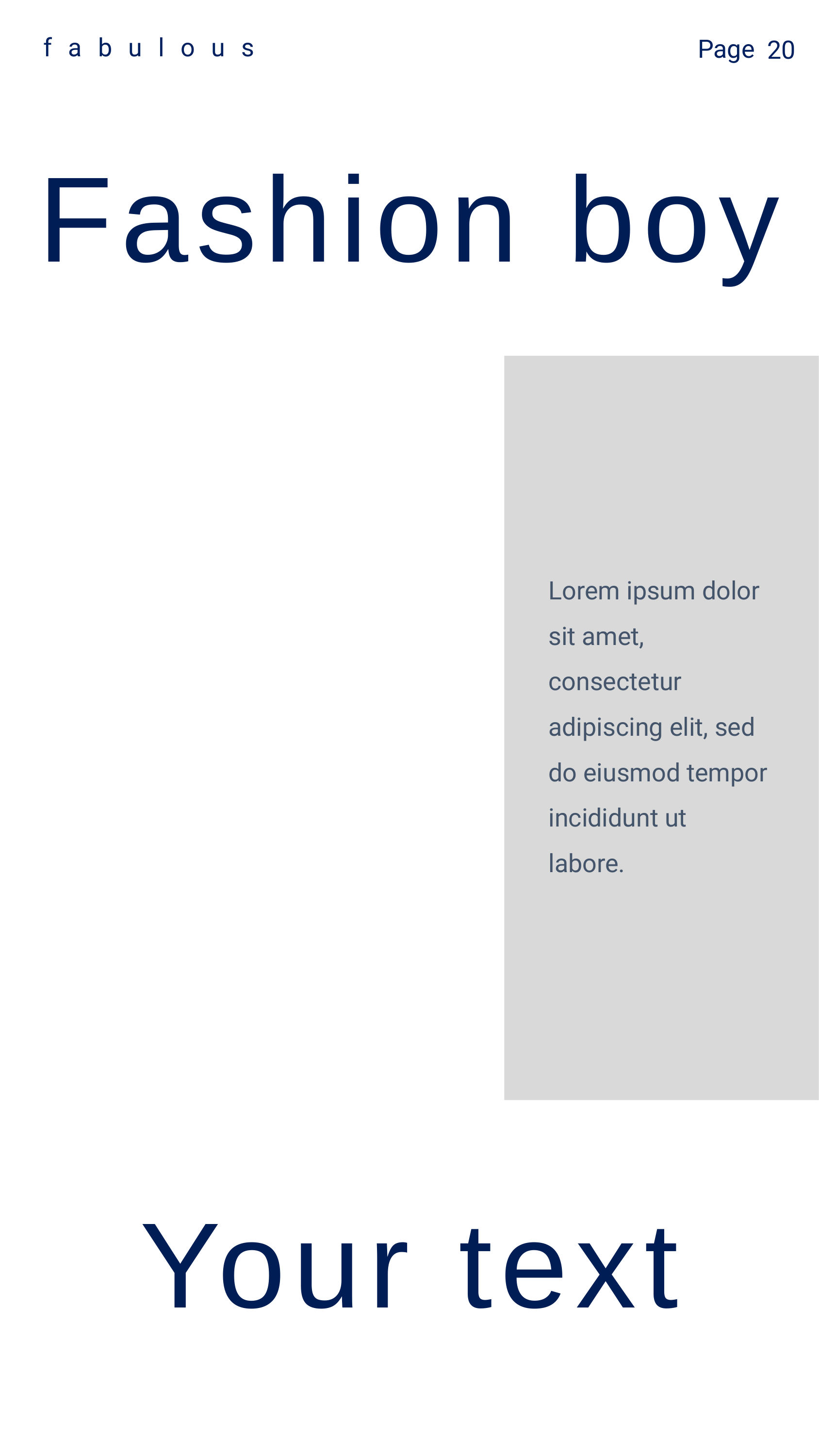

Fashion boy

Lorem ipsum dolor sit amet, consectetur adipiscing elit, sed do eiusmod tempor incididunt ut
labore.
Lorem ipsum dolor sit amet, consectetur adipiscing elit,
Your text